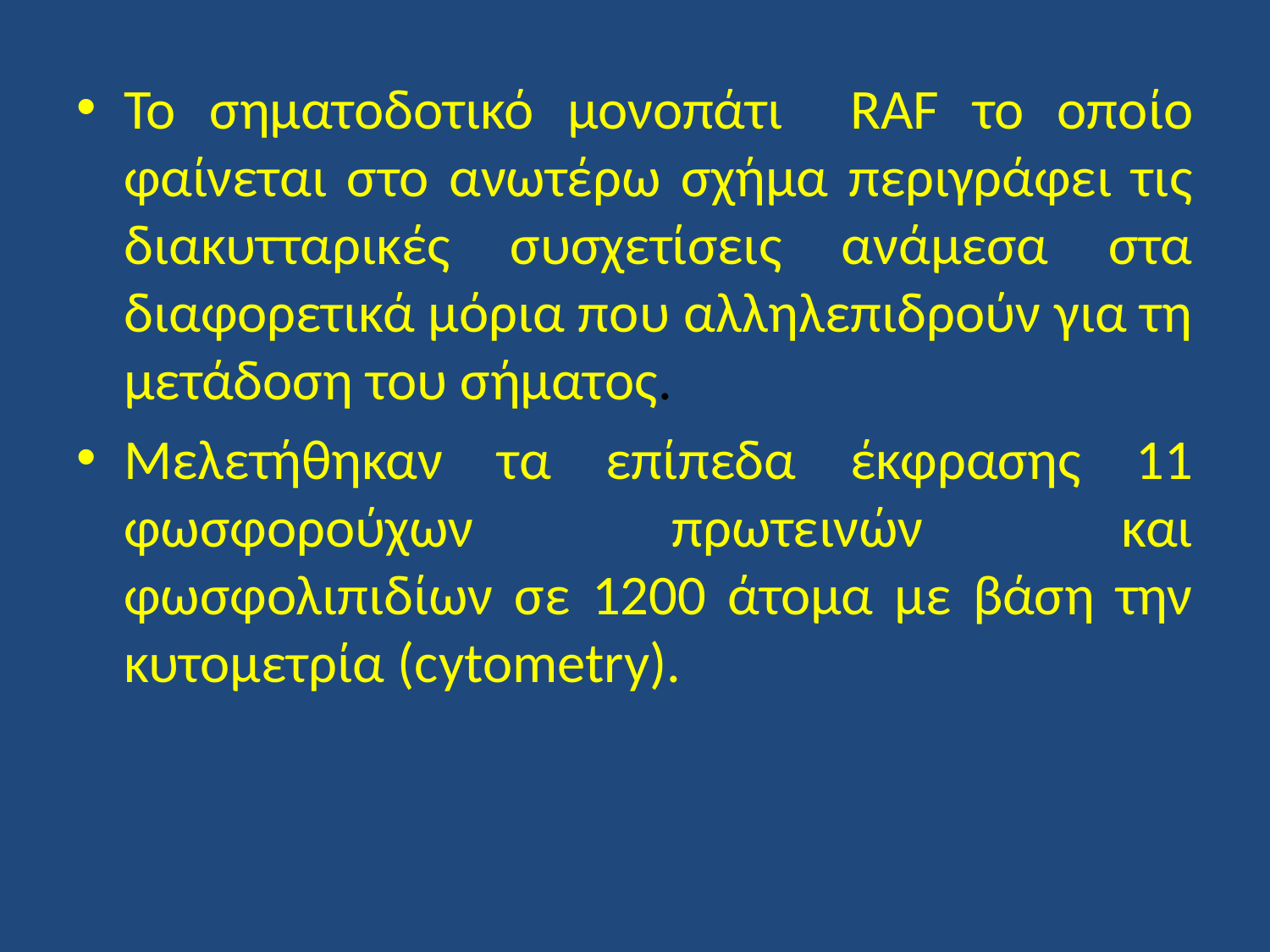

Το σηματοδοτικό μονοπάτι  RAF το οποίο φαίνεται στο ανωτέρω σχήμα περιγράφει τις διακυτταρικές συσχετίσεις ανάμεσα στα διαφορετικά μόρια που αλληλεπιδρούν για τη μετάδοση του σήματος.
Μελετήθηκαν τα επίπεδα έκφρασης 11 φωσφορούχων πρωτεινών και φωσφολιπιδίων σε 1200 άτομα με βάση την κυτομετρία (cytometry).